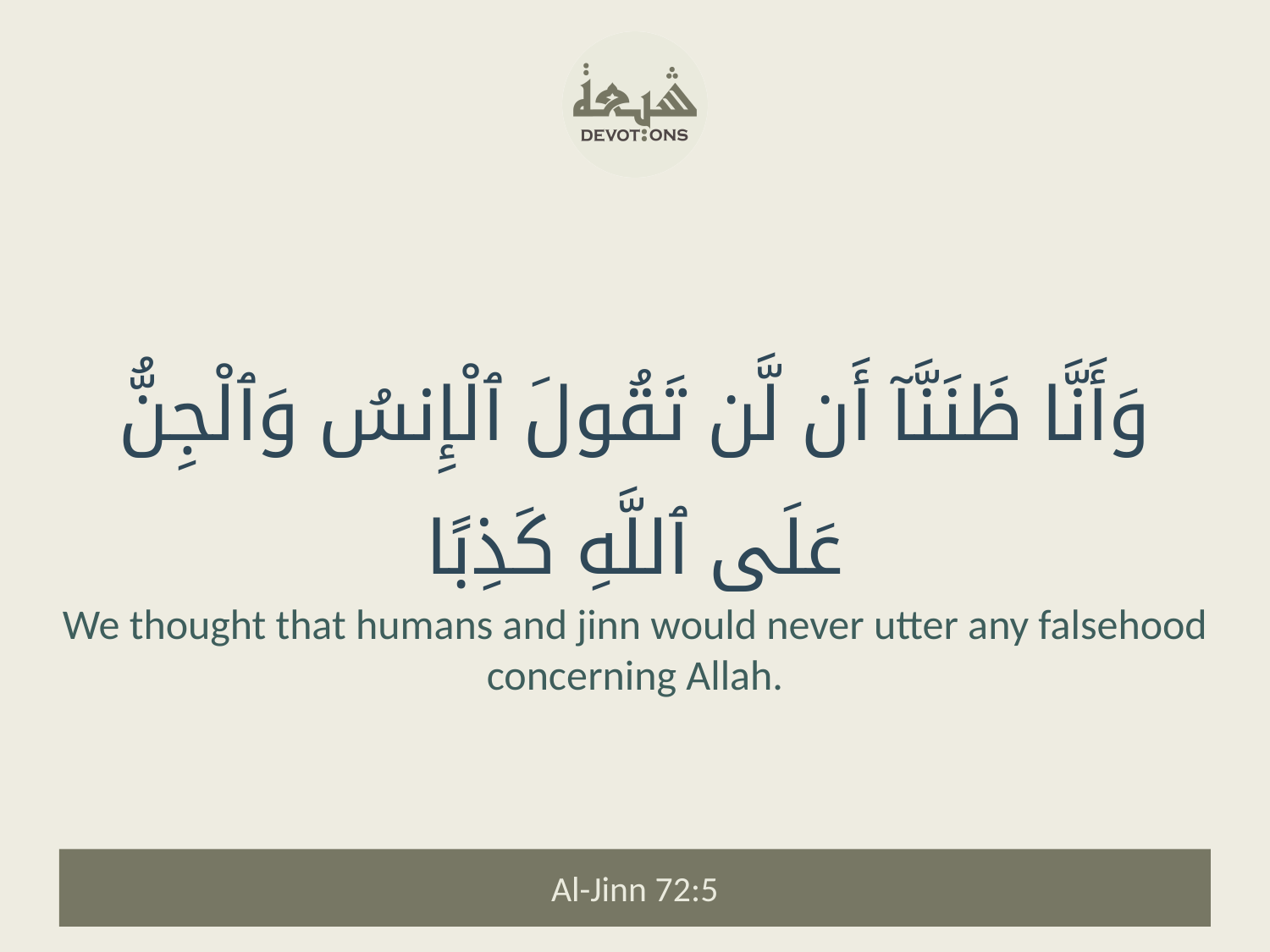

وَأَنَّا ظَنَنَّآ أَن لَّن تَقُولَ ٱلْإِنسُ وَٱلْجِنُّ عَلَى ٱللَّهِ كَذِبًا
We thought that humans and jinn would never utter any falsehood concerning Allah.
Al-Jinn 72:5